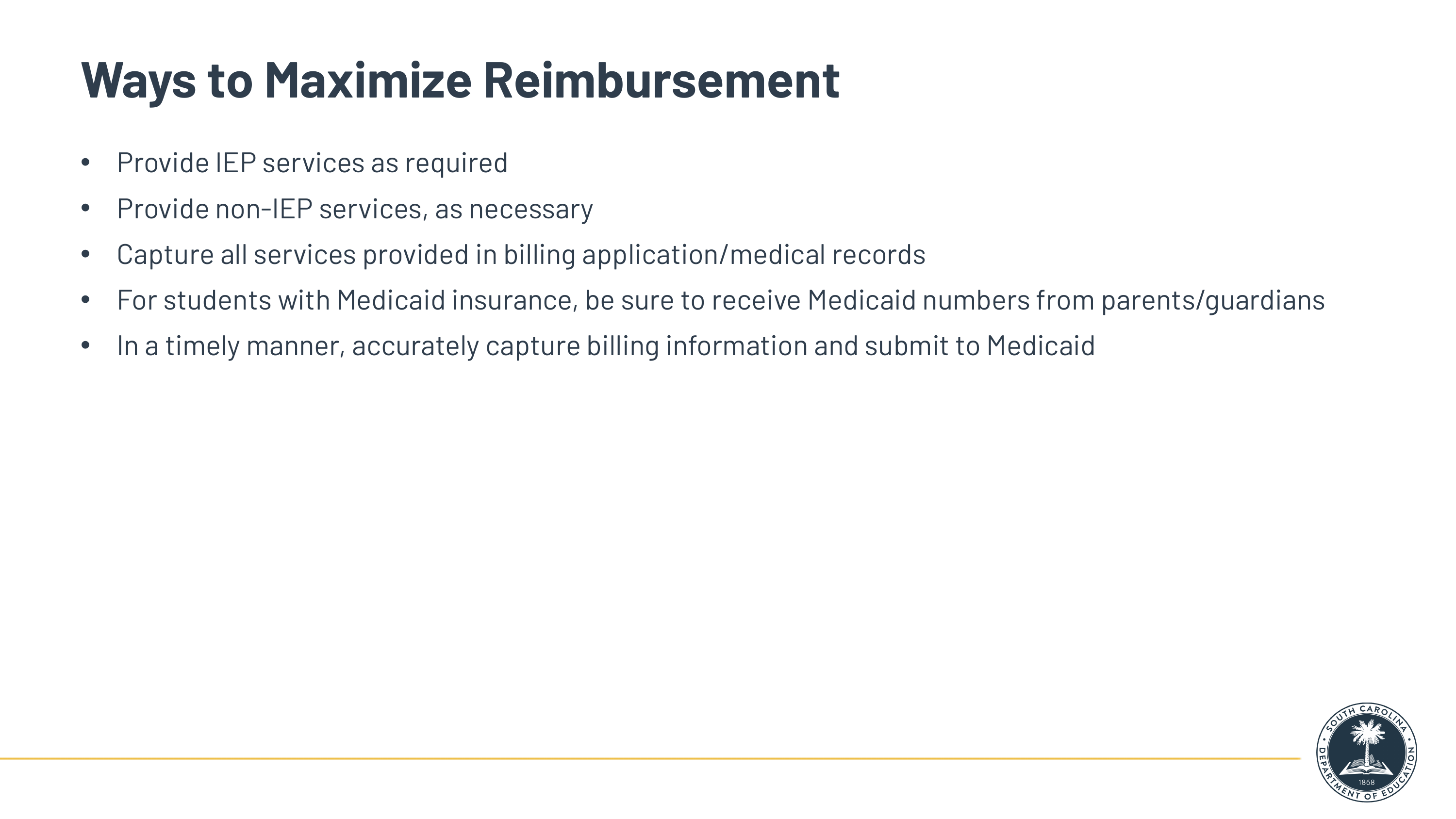

# Ways to Maximize Reimbursement
Provide IEP services as required
Provide non-IEP services, as necessary
Capture all services provided in billing application/medical records
For students with Medicaid insurance, be sure to receive Medicaid numbers from parents/guardians
In a timely manner, accurately capture billing information and submit to Medicaid